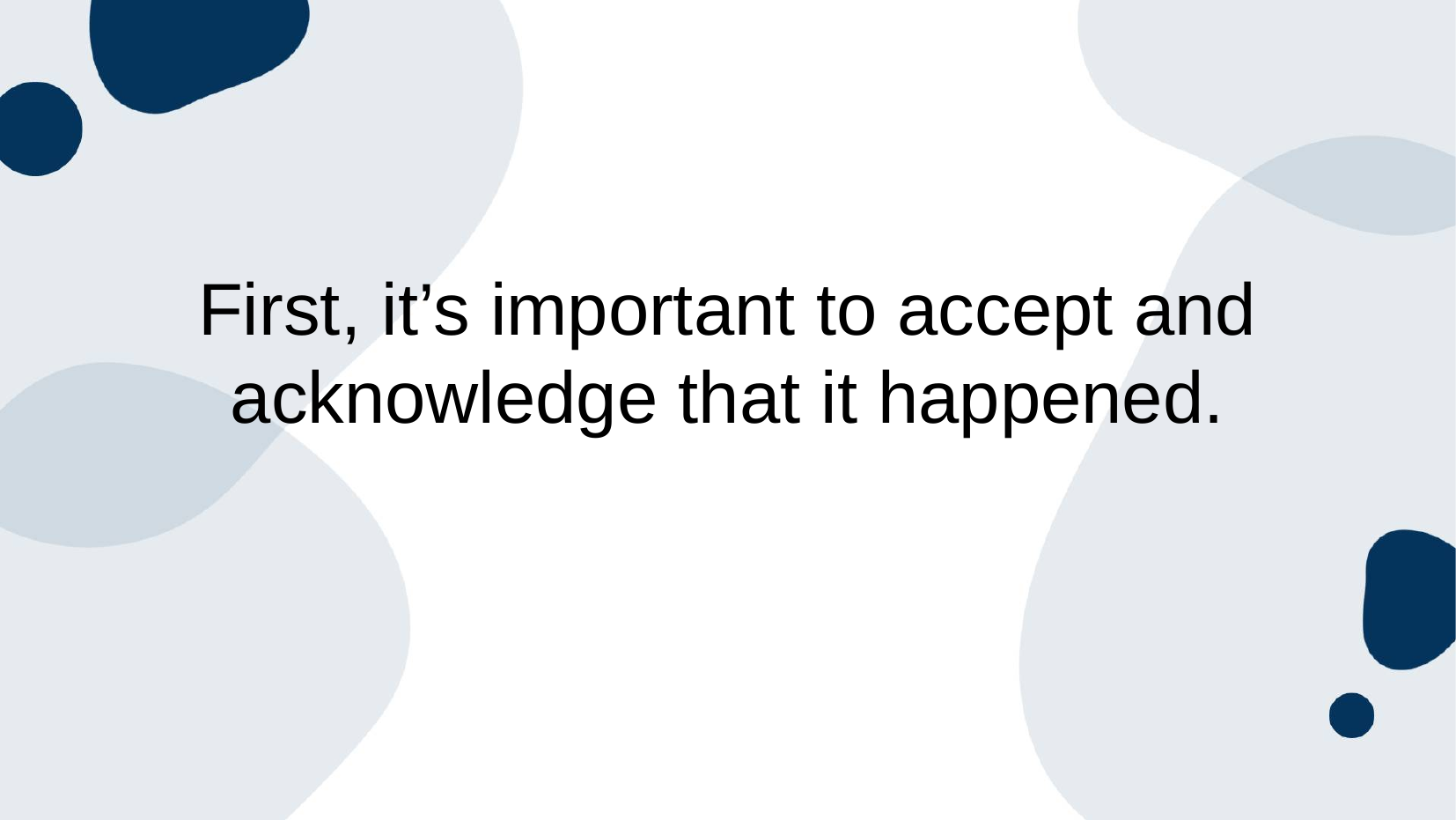

# First, it’s important to accept and acknowledge that it happened.